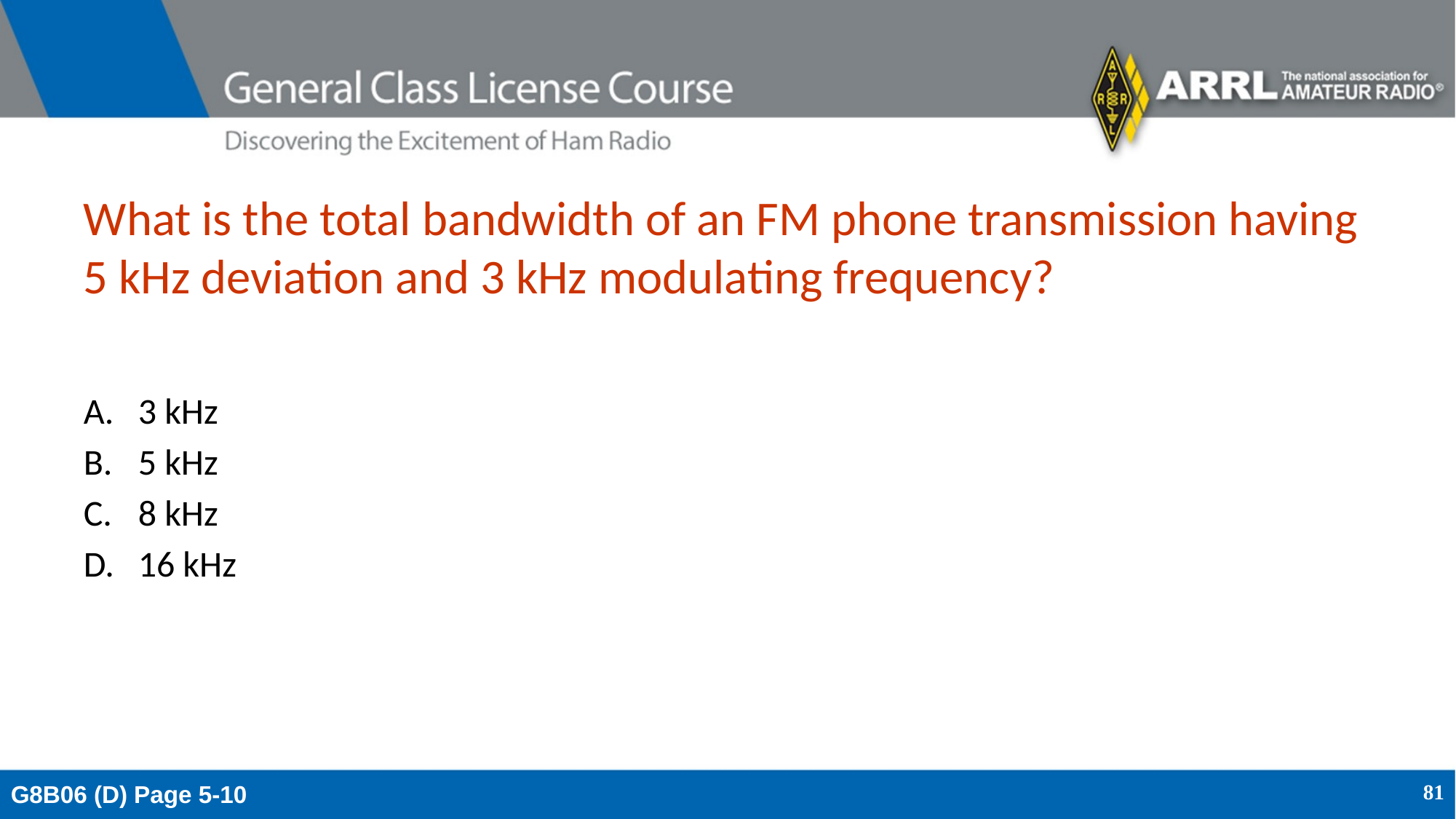

# What is the total bandwidth of an FM phone transmission having 5 kHz deviation and 3 kHz modulating frequency?
3 kHz
5 kHz
8 kHz
16 kHz
G8B06 (D) Page 5-10
81